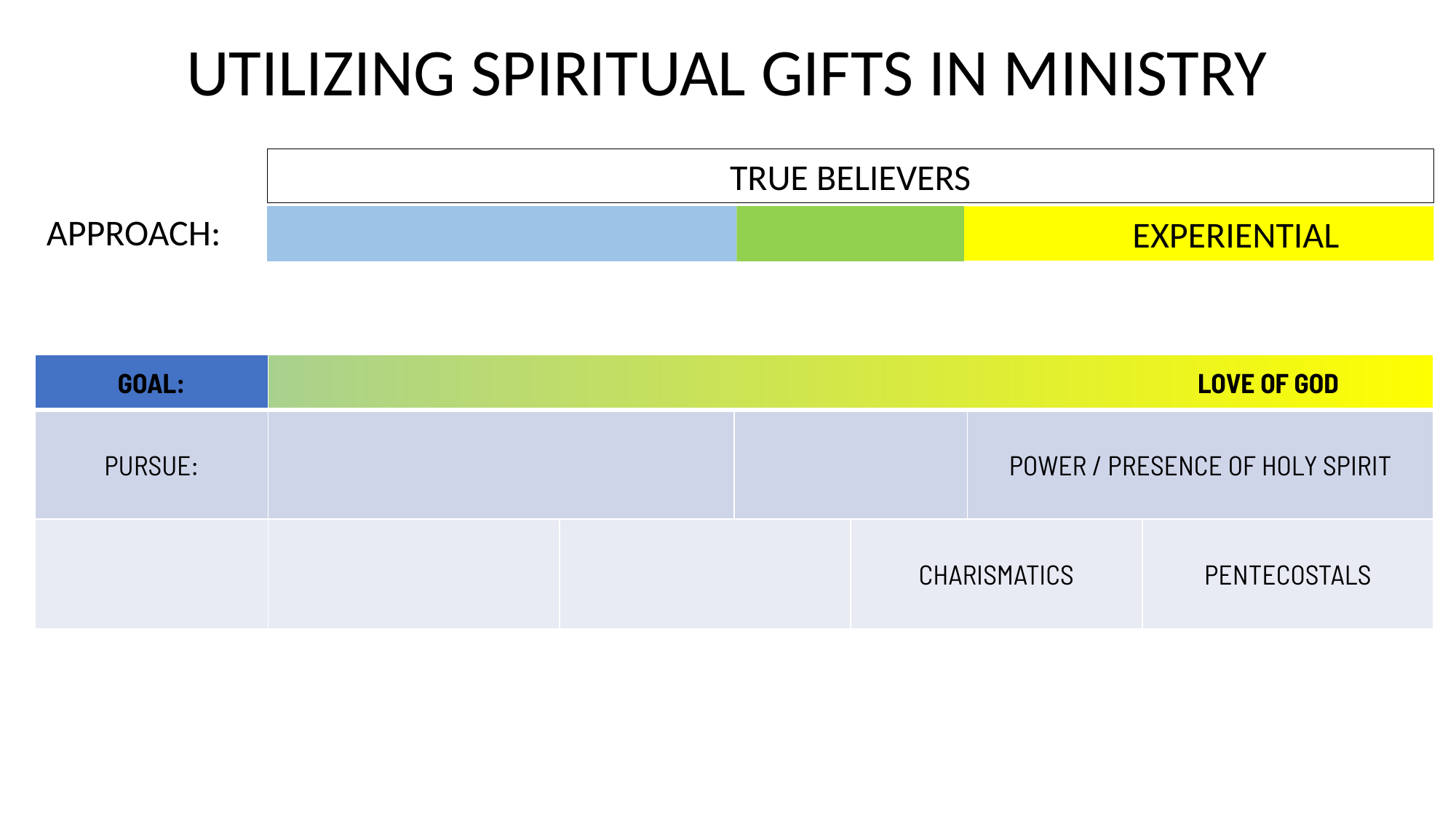

# UTILIZING SPIRITUAL GIFTS IN MINISTRY
TRUE BELIEVERS
APPROACH:

         EXPERIENTIAL
| GOAL: | LOVE OF GOD |  |  |  |  |  |
| --- | --- | --- | --- | --- | --- | --- |
| PURSUE: |  |  |  |  | POWER / PRESENCE OF HOLY SPIRIT |  |
|  |  |  |  | CHARISMATICS |  | PENTECOSTALS |